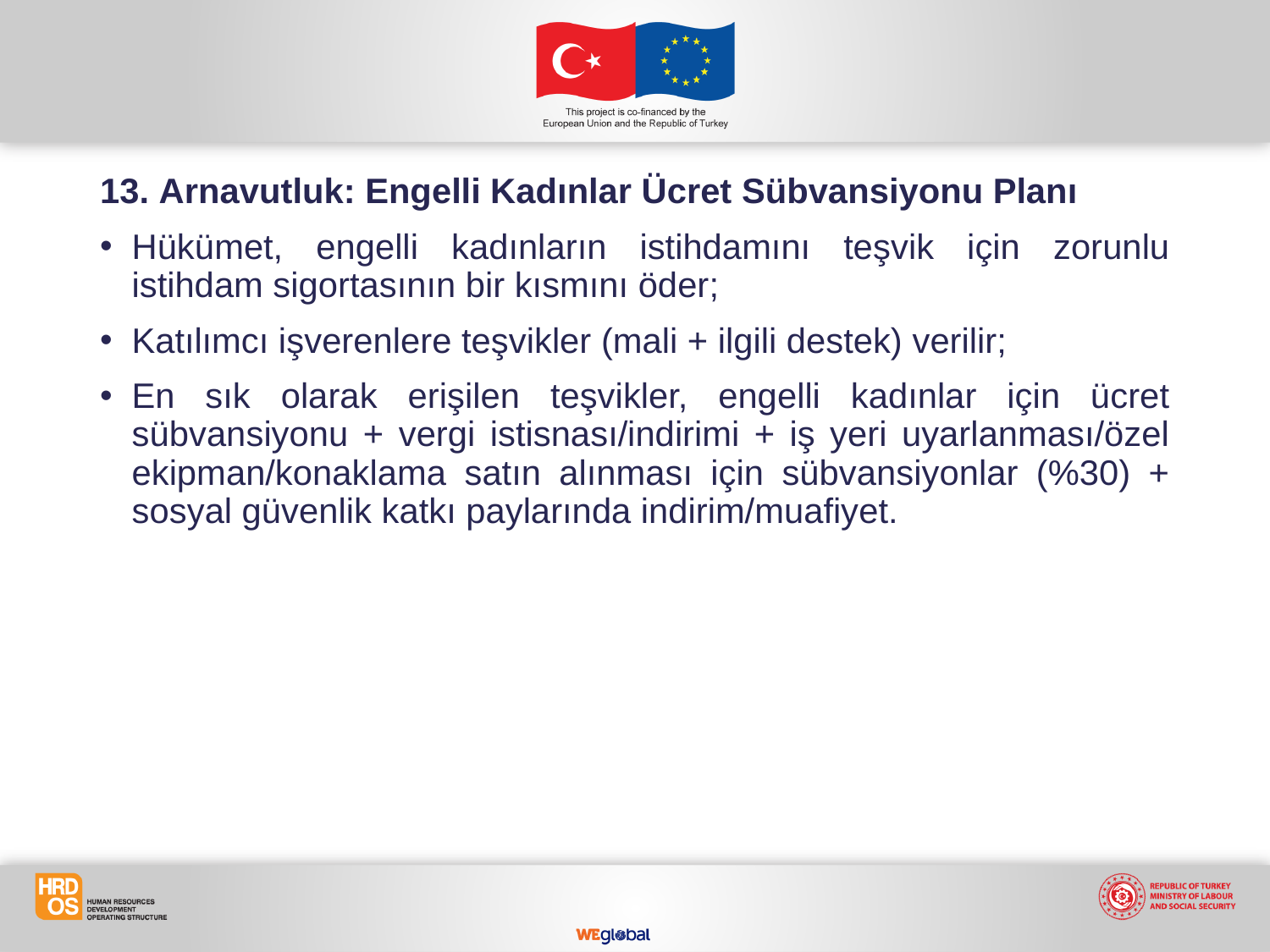

13. Arnavutluk: Engelli Kadınlar Ücret Sübvansiyonu Planı
Hükümet, engelli kadınların istihdamını teşvik için zorunlu istihdam sigortasının bir kısmını öder;
Katılımcı işverenlere teşvikler (mali + ilgili destek) verilir;
En sık olarak erişilen teşvikler, engelli kadınlar için ücret sübvansiyonu + vergi istisnası/indirimi + iş yeri uyarlanması/özel ekipman/konaklama satın alınması için sübvansiyonlar (%30) + sosyal güvenlik katkı paylarında indirim/muafiyet.